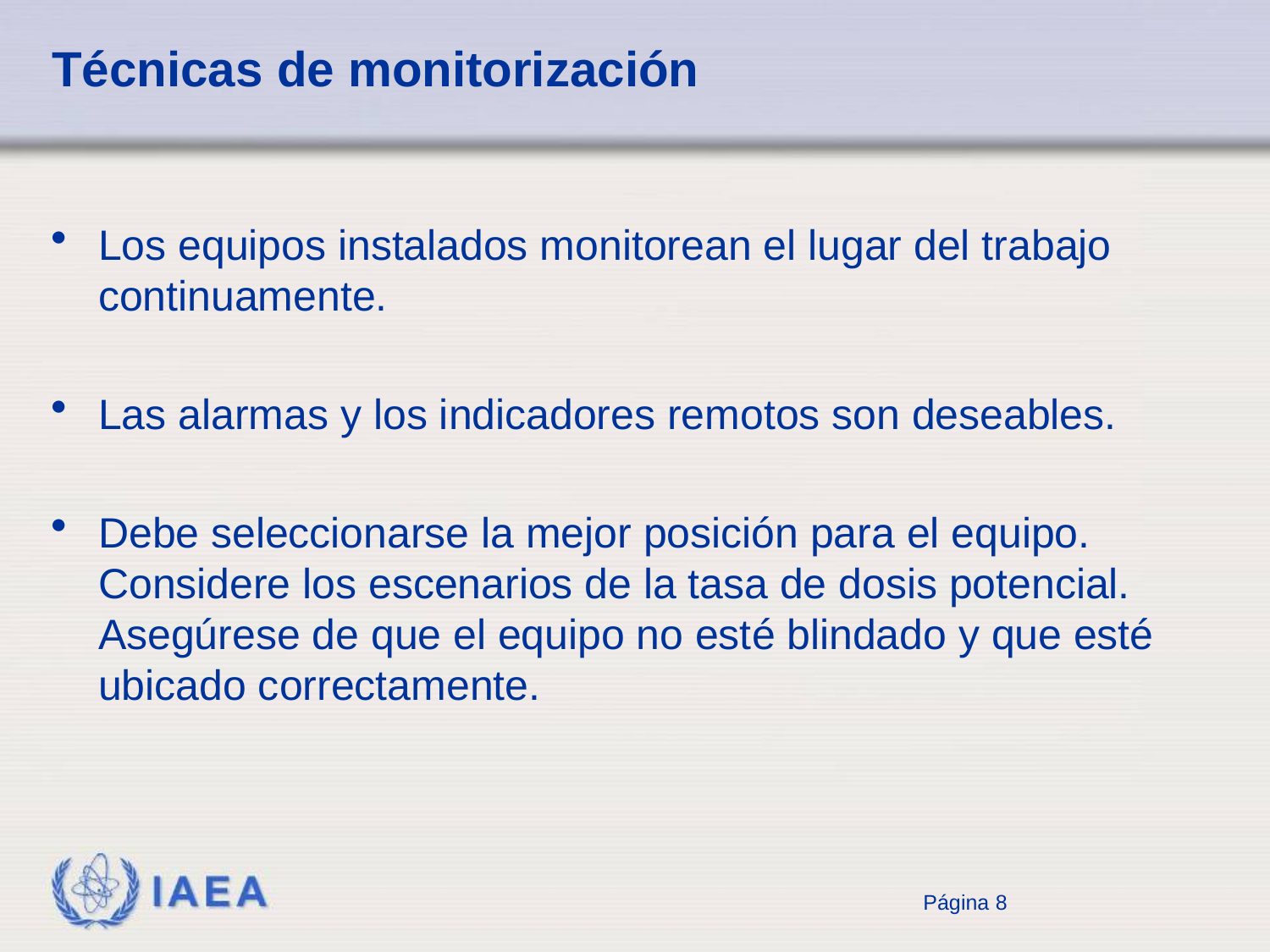

# Técnicas de monitorización
Los equipos instalados monitorean el lugar del trabajo continuamente.

Las alarmas y los indicadores remotos son deseables.

Debe seleccionarse la mejor posición para el equipo. Considere los escenarios de la tasa de dosis potencial. Asegúrese de que el equipo no esté blindado y que esté ubicado correctamente.